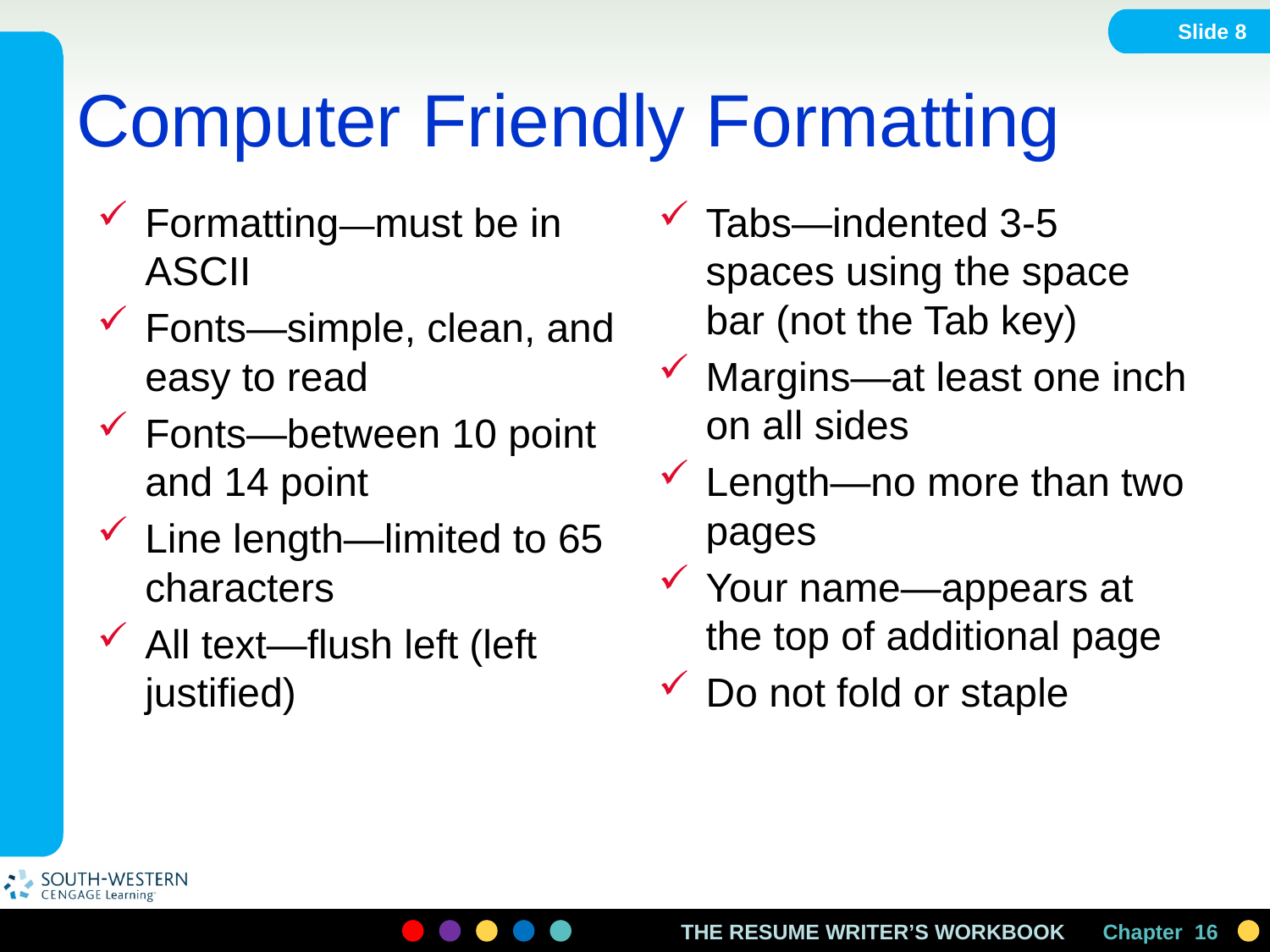

Slide 8
# Computer Friendly Formatting
Formatting—must be in ASCII
Fonts—simple, clean, and easy to read
Fonts—between 10 point and 14 point
Line length—limited to 65 characters
All text—flush left (left justified)

Tabs—indented 3-5 spaces using the space bar (not the Tab key)
Margins—at least one inch on all sides
Length—no more than two pages
Your name—appears at the top of additional page
Do not fold or staple
Chapter  16